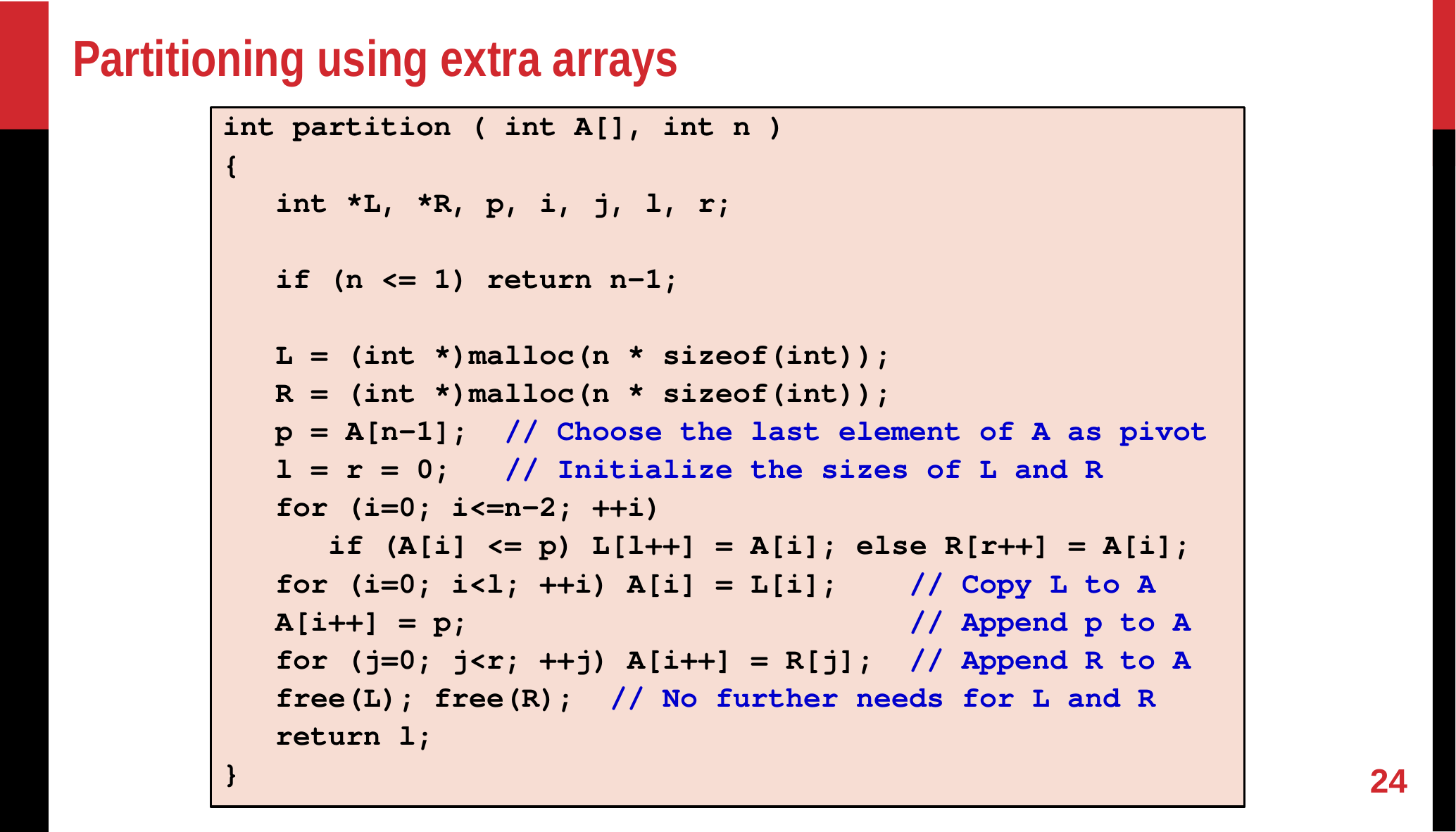

# Partitioning using extra arrays
int partition ( int A[], int n )
{
   int *L, *R, p, i, j, l, r;

   if (n <= 1) return n-1;

   L = (int *)malloc(n * sizeof(int));
   R = (int *)malloc(n * sizeof(int));
   p = A[n-1];  // Choose the last element of A as pivot
   l = r = 0;   // Initialize the sizes of L and R
   for (i=0; i<=n-2; ++i)
      if (A[i] <= p) L[l++] = A[i]; else R[r++] = A[i];
   for (i=0; i<l; ++i) A[i] = L[i];    // Copy L to A
   A[i++] = p;                         // Append p to A
   for (j=0; j<r; ++j) A[i++] = R[j];  // Append R to A
   free(L); free(R);  // No further needs for L and R
   return l;
}
24